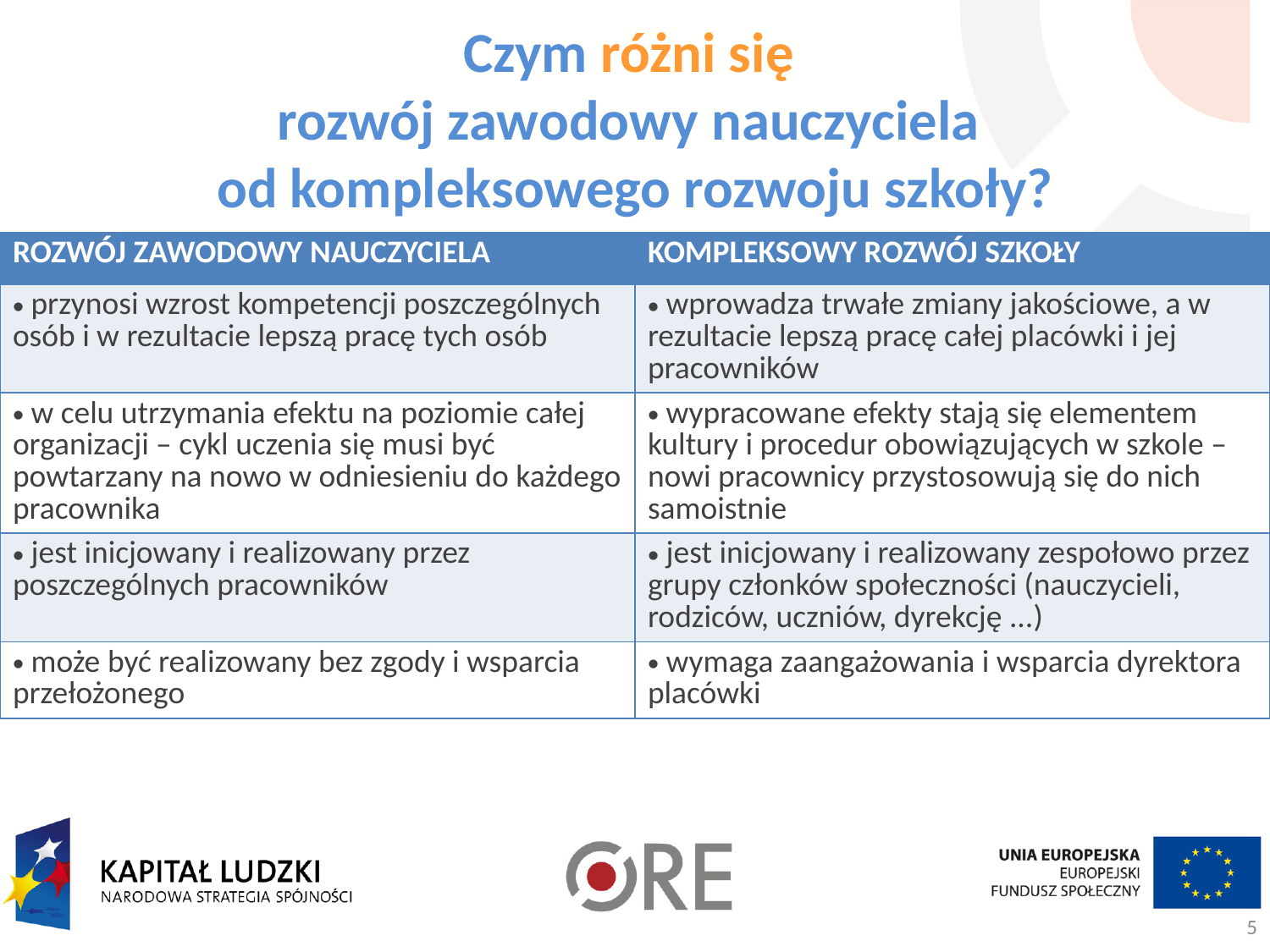

Czym różni się
rozwój zawodowy nauczyciela
od kompleksowego rozwoju szkoły?
| ROZWÓJ ZAWODOWY NAUCZYCIELA | KOMPLEKSOWY ROZWÓJ SZKOŁY |
| --- | --- |
| przynosi wzrost kompetencji poszczególnych osób i w rezultacie lepszą pracę tych osób | wprowadza trwałe zmiany jakościowe, a w rezultacie lepszą pracę całej placówki i jej pracowników |
| w celu utrzymania efektu na poziomie całej organizacji – cykl uczenia się musi być powtarzany na nowo w odniesieniu do każdego pracownika | wypracowane efekty stają się elementem kultury i procedur obowiązujących w szkole – nowi pracownicy przystosowują się do nich samoistnie |
| jest inicjowany i realizowany przez poszczególnych pracowników | jest inicjowany i realizowany zespołowo przez grupy członków społeczności (nauczycieli, rodziców, uczniów, dyrekcję ...) |
| może być realizowany bez zgody i wsparcia przełożonego | wymaga zaangażowania i wsparcia dyrektora placówki |
5